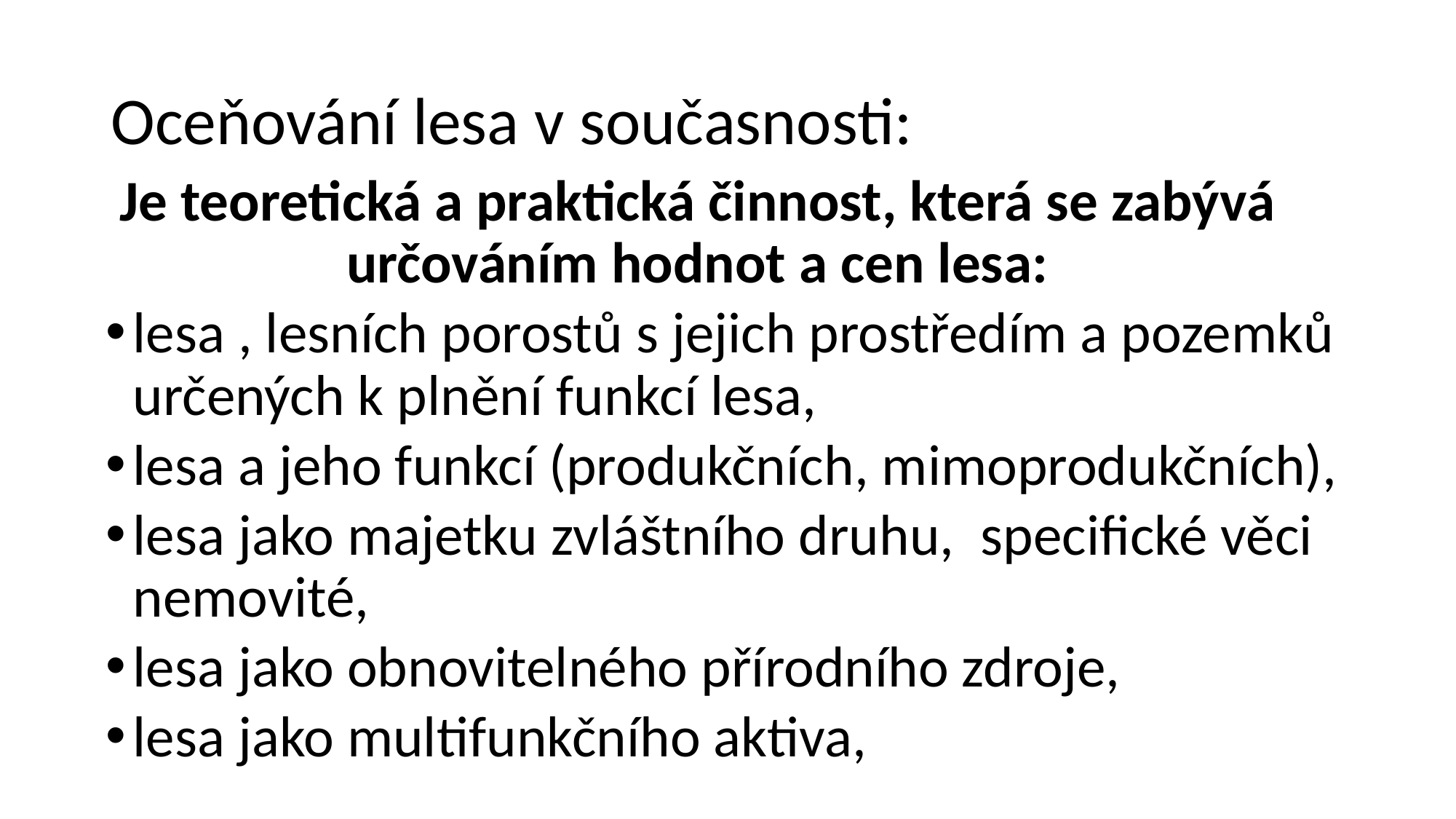

# Oceňování lesa v současnosti:
Je teoretická a praktická činnost, která se zabývá určováním hodnot a cen lesa:
lesa , lesních porostů s jejich prostředím a pozemků určených k plnění funkcí lesa,
lesa a jeho funkcí (produkčních, mimoprodukčních),
lesa jako majetku zvláštního druhu,  specifické věci nemovité,
lesa jako obnovitelného přírodního zdroje,
lesa jako multifunkčního aktiva,